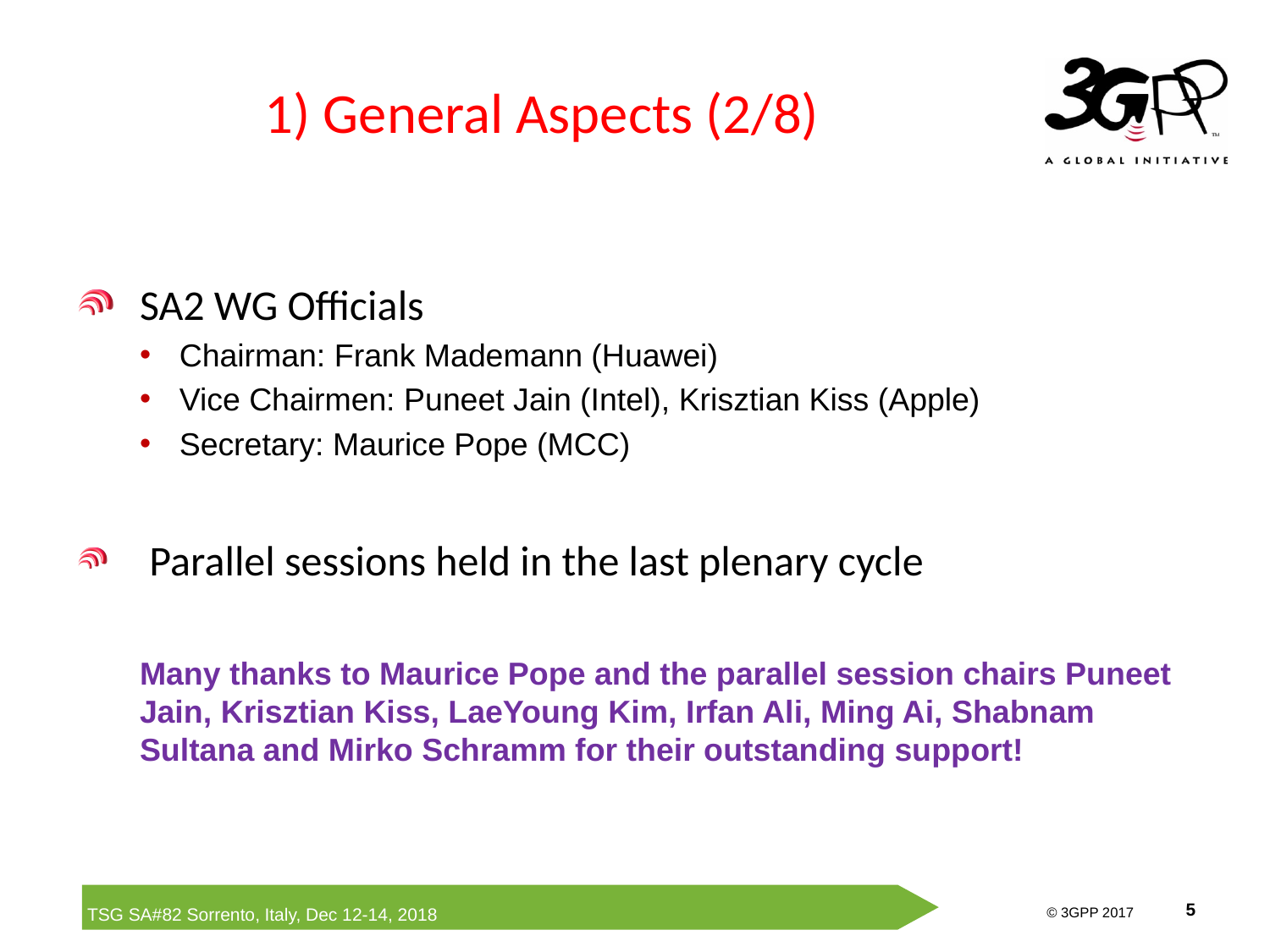

# 1) General Aspects (2/8)
SA2 WG Officials
Chairman: Frank Mademann (Huawei)
Vice Chairmen: Puneet Jain (Intel), Krisztian Kiss (Apple)
Secretary: Maurice Pope (MCC)

 Parallel sessions held in the last plenary cycle

Many thanks to Maurice Pope and the parallel session chairs Puneet Jain, Krisztian Kiss, LaeYoung Kim, Irfan Ali, Ming Ai, Shabnam Sultana and Mirko Schramm for their outstanding support!